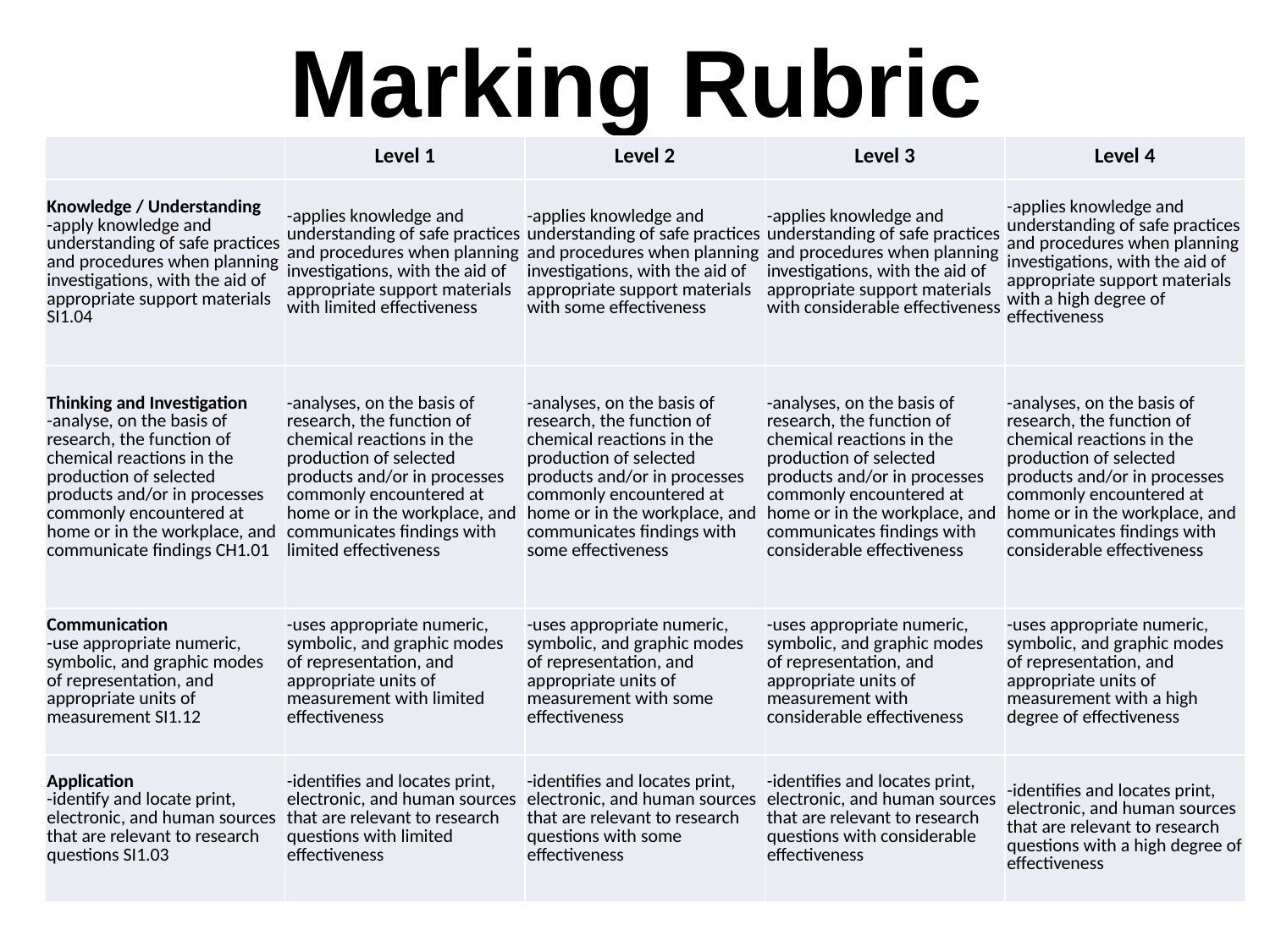

# Marking Rubric
|  | Level 1 | Level 2 | Level 3 | Level 4 |
| --- | --- | --- | --- | --- |
| Knowledge / Understanding -apply knowledge and understanding of safe practices and procedures when planning investigations, with the aid of appropriate support materials SI1.04 | -applies knowledge and understanding of safe practices and procedures when planning investigations, with the aid of appropriate support materials with limited effectiveness | -applies knowledge and understanding of safe practices and procedures when planning investigations, with the aid of appropriate support materials with some effectiveness | -applies knowledge and understanding of safe practices and procedures when planning investigations, with the aid of appropriate support materials with considerable effectiveness | -applies knowledge and understanding of safe practices and procedures when planning investigations, with the aid of appropriate support materials with a high degree of effectiveness |
| Thinking and Investigation -analyse, on the basis of research, the function of chemical reactions in the production of selected products and/or in processes commonly encountered at home or in the workplace, and communicate findings CH1.01 | -analyses, on the basis of research, the function of chemical reactions in the production of selected products and/or in processes commonly encountered at home or in the workplace, and communicates findings with limited effectiveness | -analyses, on the basis of research, the function of chemical reactions in the production of selected products and/or in processes commonly encountered at home or in the workplace, and communicates findings with some effectiveness | -analyses, on the basis of research, the function of chemical reactions in the production of selected products and/or in processes commonly encountered at home or in the workplace, and communicates findings with considerable effectiveness | -analyses, on the basis of research, the function of chemical reactions in the production of selected products and/or in processes commonly encountered at home or in the workplace, and communicates findings with considerable effectiveness |
| Communication -use appropriate numeric, symbolic, and graphic modes of representation, and appropriate units of measurement SI1.12 | -uses appropriate numeric, symbolic, and graphic modes of representation, and appropriate units of measurement with limited effectiveness | -uses appropriate numeric, symbolic, and graphic modes of representation, and appropriate units of measurement with some effectiveness | -uses appropriate numeric, symbolic, and graphic modes of representation, and appropriate units of measurement with considerable effectiveness | -uses appropriate numeric, symbolic, and graphic modes of representation, and appropriate units of measurement with a high degree of effectiveness |
| Application -identify and locate print, electronic, and human sources that are relevant to research questions SI1.03 | -identifies and locates print, electronic, and human sources that are relevant to research questions with limited effectiveness | -identifies and locates print, electronic, and human sources that are relevant to research questions with some effectiveness | -identifies and locates print, electronic, and human sources that are relevant to research questions with considerable effectiveness | -identifies and locates print, electronic, and human sources that are relevant to research questions with a high degree of effectiveness |